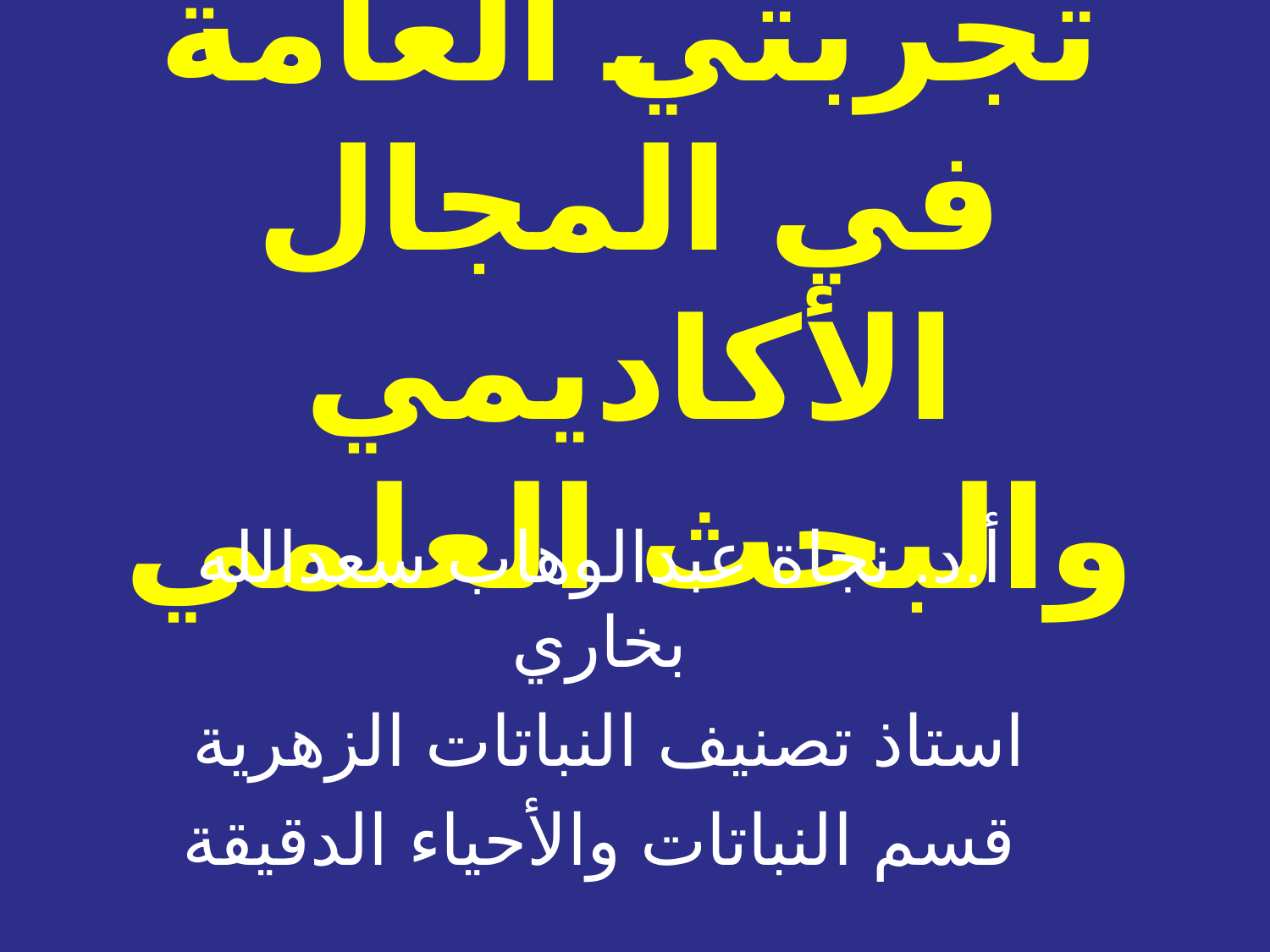

# تجربتي العامة في المجال الأكاديمي والبحث العلمي
أ.د. نجاة عبدالوهاب سعدالله بخاري
 استاذ تصنيف النباتات الزهرية
قسم النباتات والأحياء الدقيقة